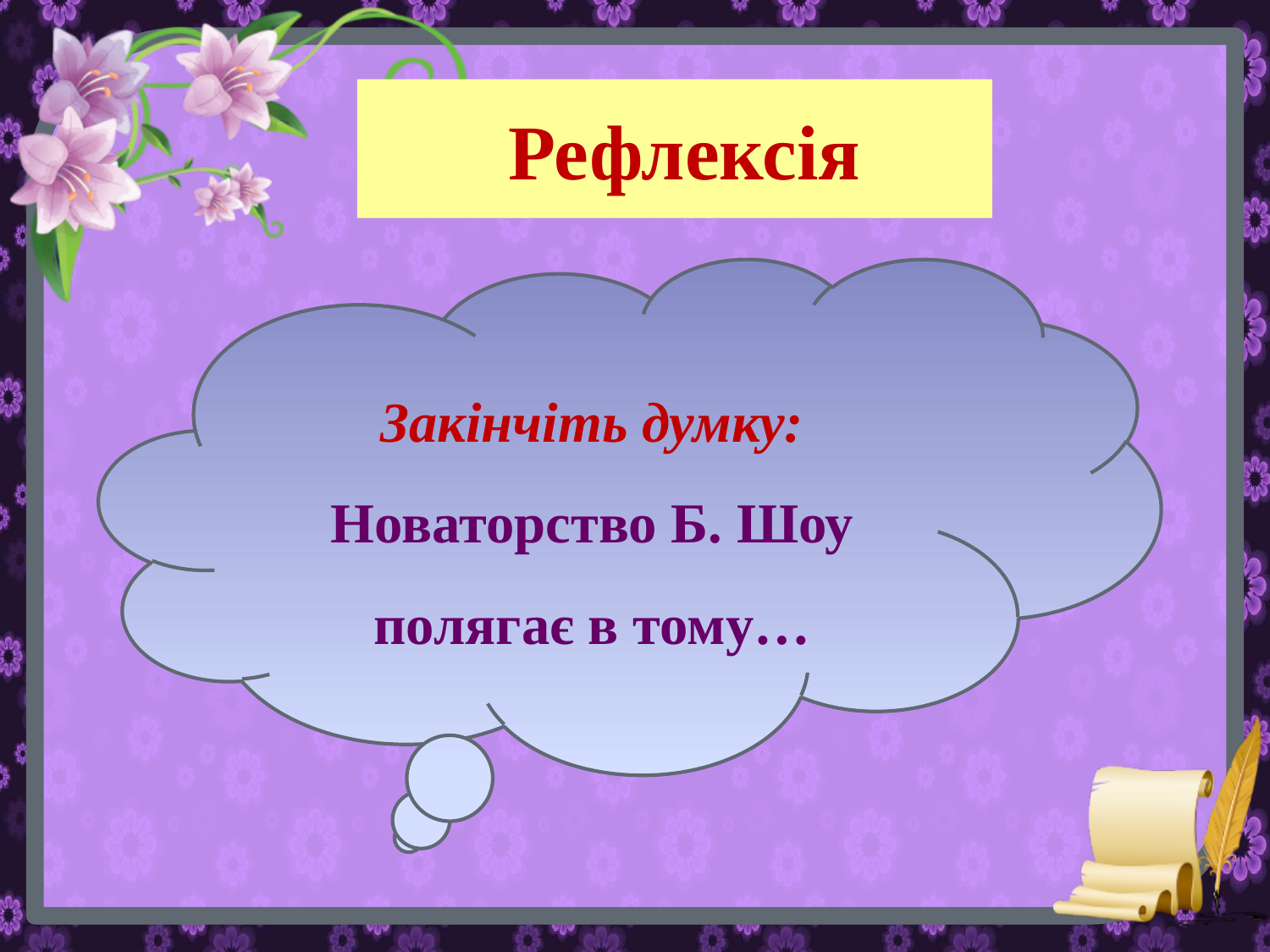

# Рефлексія
Закінчіть думку:
Новаторство Б. Шоу полягає в тому…